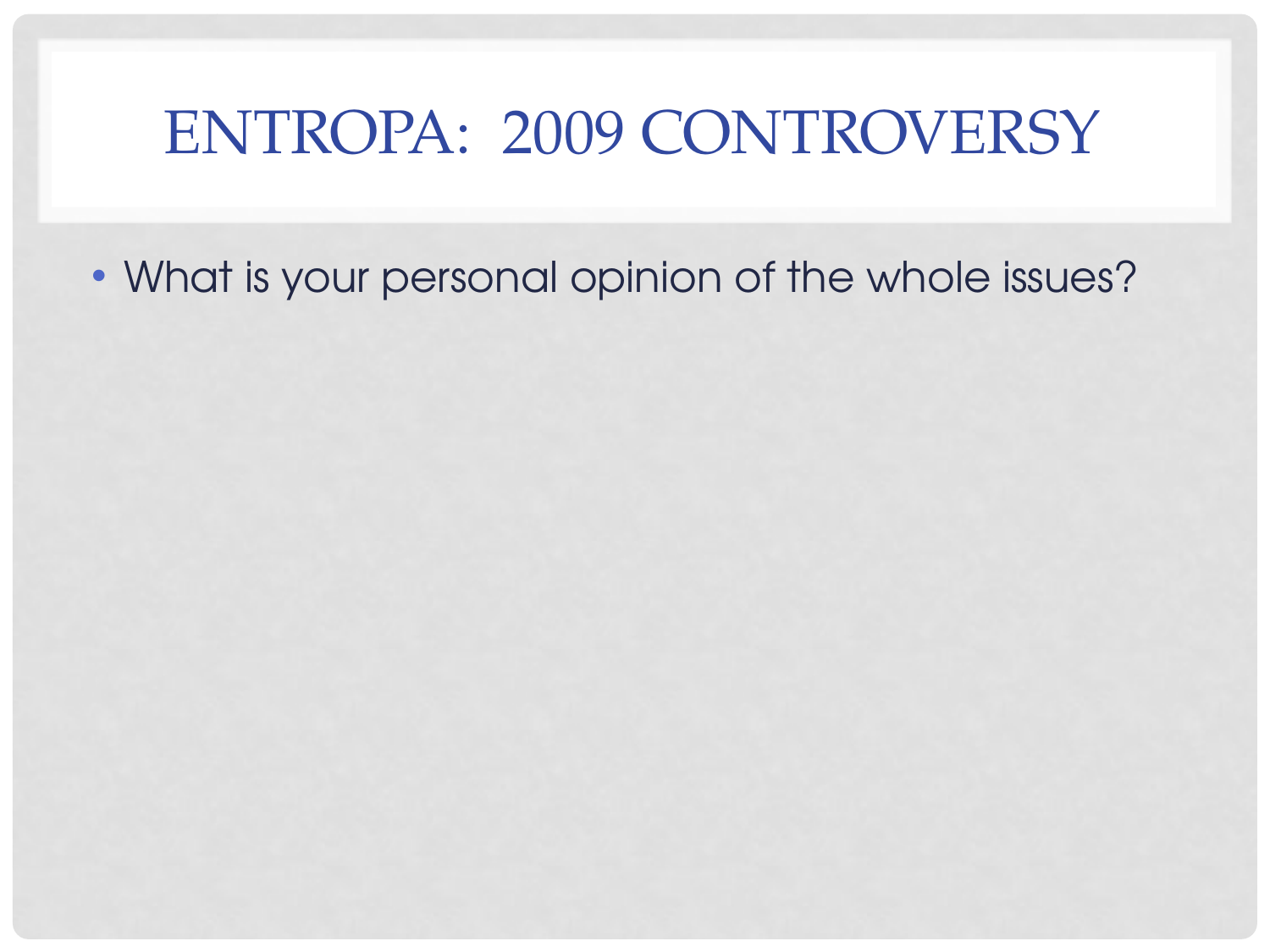

# Entropa:  2009 controversy
What is your personal opinion of the whole issues?